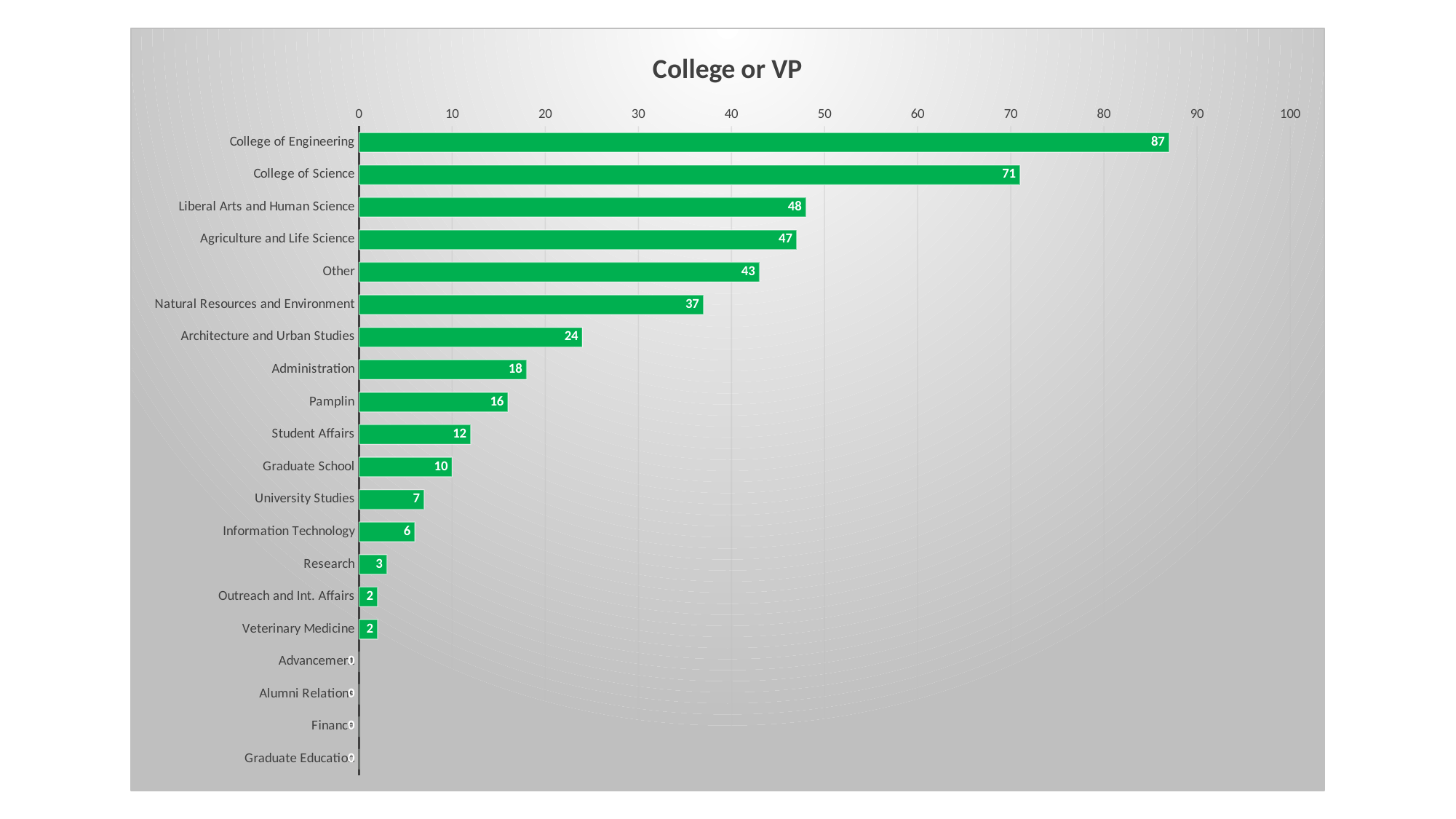

### Chart: College or VP

| Category |  |
|---|---|
| College of Engineering | 87.0 |
| College of Science | 71.0 |
| Liberal Arts and Human Science | 48.0 |
| Agriculture and Life Science | 47.0 |
| Other | 43.0 |
| Natural Resources and Environment | 37.0 |
| Architecture and Urban Studies | 24.0 |
| Administration | 18.0 |
| Pamplin | 16.0 |
| Student Affairs | 12.0 |
| Graduate School | 10.0 |
| University Studies | 7.0 |
| Information Technology | 6.0 |
| Research | 3.0 |
| Outreach and Int. Affairs | 2.0 |
| Veterinary Medicine | 2.0 |
| Advancement | 0.0 |
| Alumni Relations | 0.0 |
| Finance | 0.0 |
| Graduate Education | 0.0 |